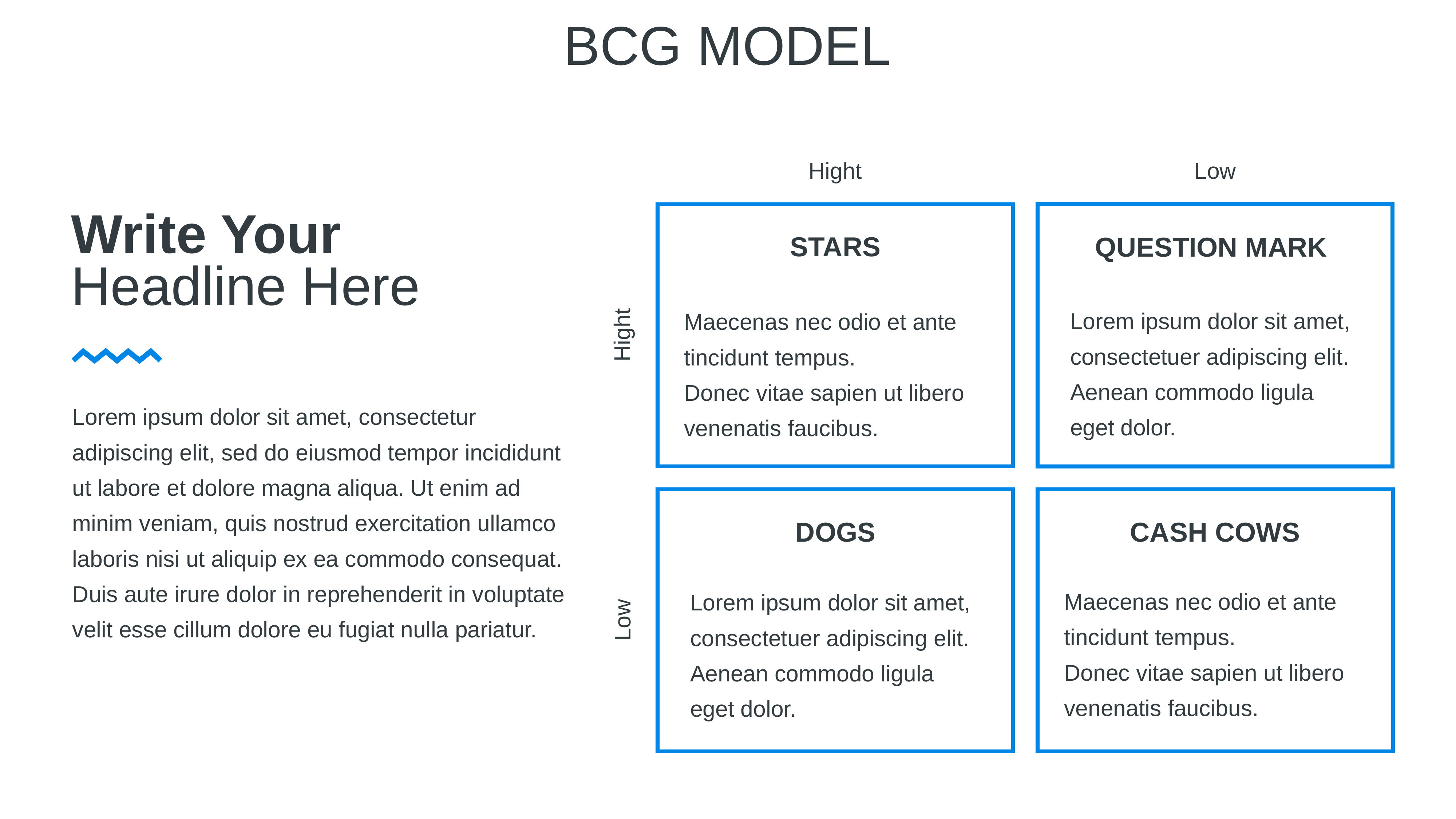

BCG MODEL
Hight
Low

Write Your
Headline Here
STARS
QUESTION MARK
Lorem ipsum dolor sit amet, consectetuer adipiscing elit. Aenean commodo ligula eget dolor.
Maecenas nec odio et ante tincidunt tempus.
Donec vitae sapien ut libero venenatis faucibus.
Hight

Lorem ipsum dolor sit amet, consectetur adipiscing elit, sed do eiusmod tempor incididunt ut labore et dolore magna aliqua. Ut enim ad minim veniam, quis nostrud exercitation ullamco laboris nisi ut aliquip ex ea commodo consequat. Duis aute irure dolor in reprehenderit in voluptate velit esse cillum dolore eu fugiat nulla pariatur.

DOGS
CASH COWS
Maecenas nec odio et ante tincidunt tempus.
Donec vitae sapien ut libero venenatis faucibus.
Lorem ipsum dolor sit amet, consectetuer adipiscing elit. Aenean commodo ligula eget dolor.
Low